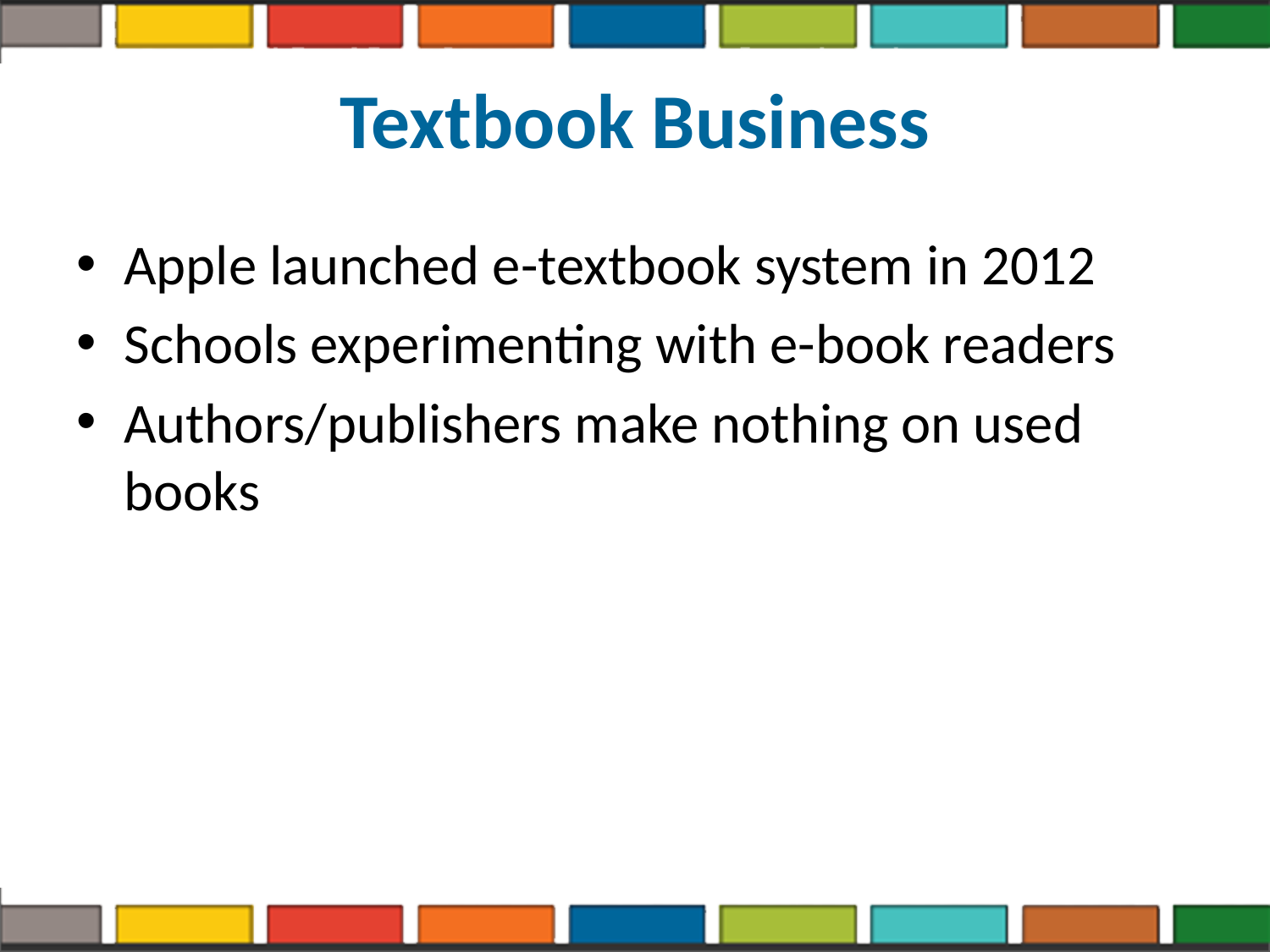

# Textbook Business
Apple launched e-textbook system in 2012
Schools experimenting with e-book readers
Authors/publishers make nothing on used books